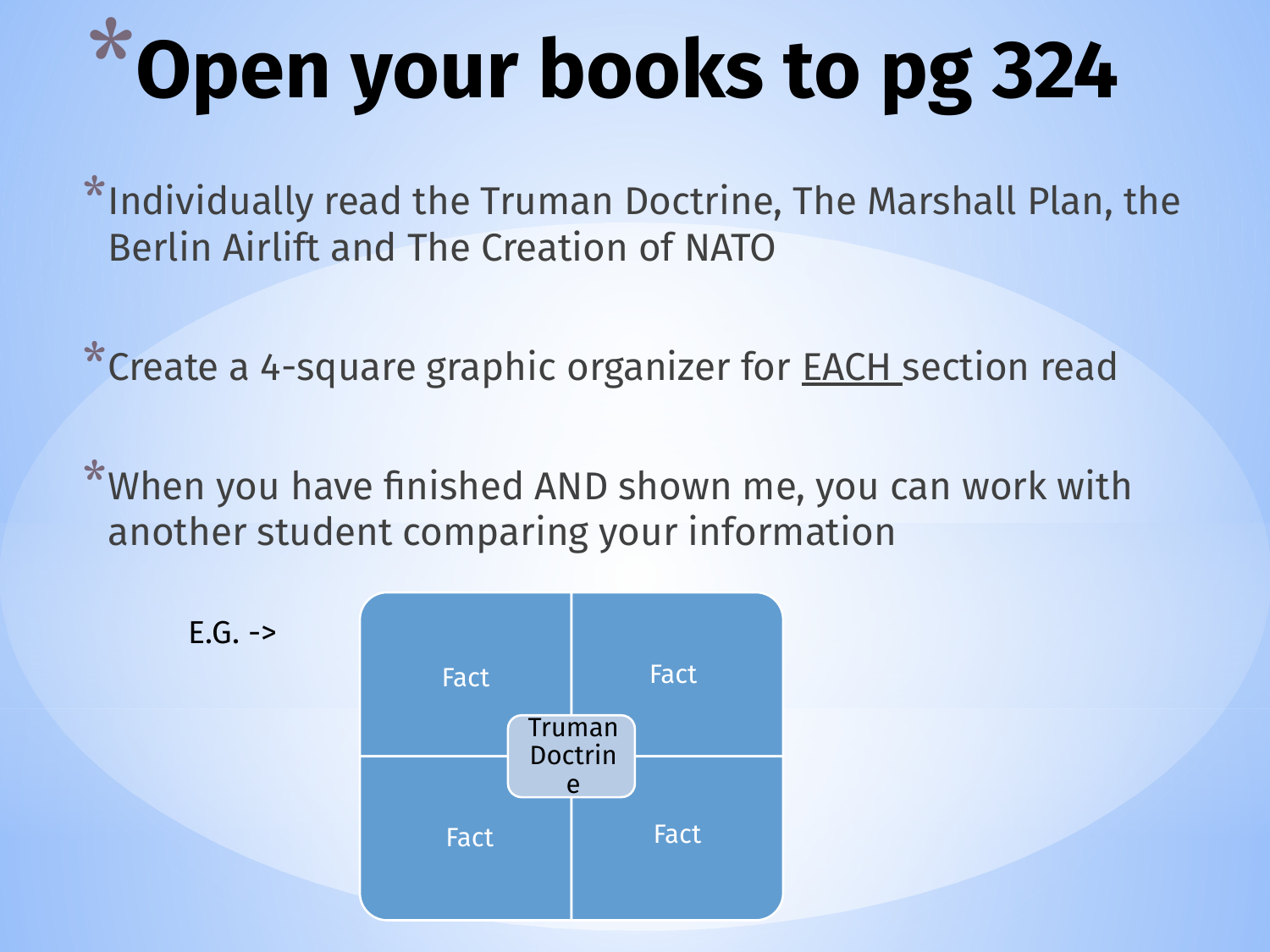

# Open your books to pg 324
Individually read the Truman Doctrine, The Marshall Plan, the Berlin Airlift and The Creation of NATO

Create a 4-square graphic organizer for EACH section read

When you have finished AND shown me, you can work with another student comparing your information
Fact
Fact
Fact
Fact
Truman Doctrine
E.G. ->